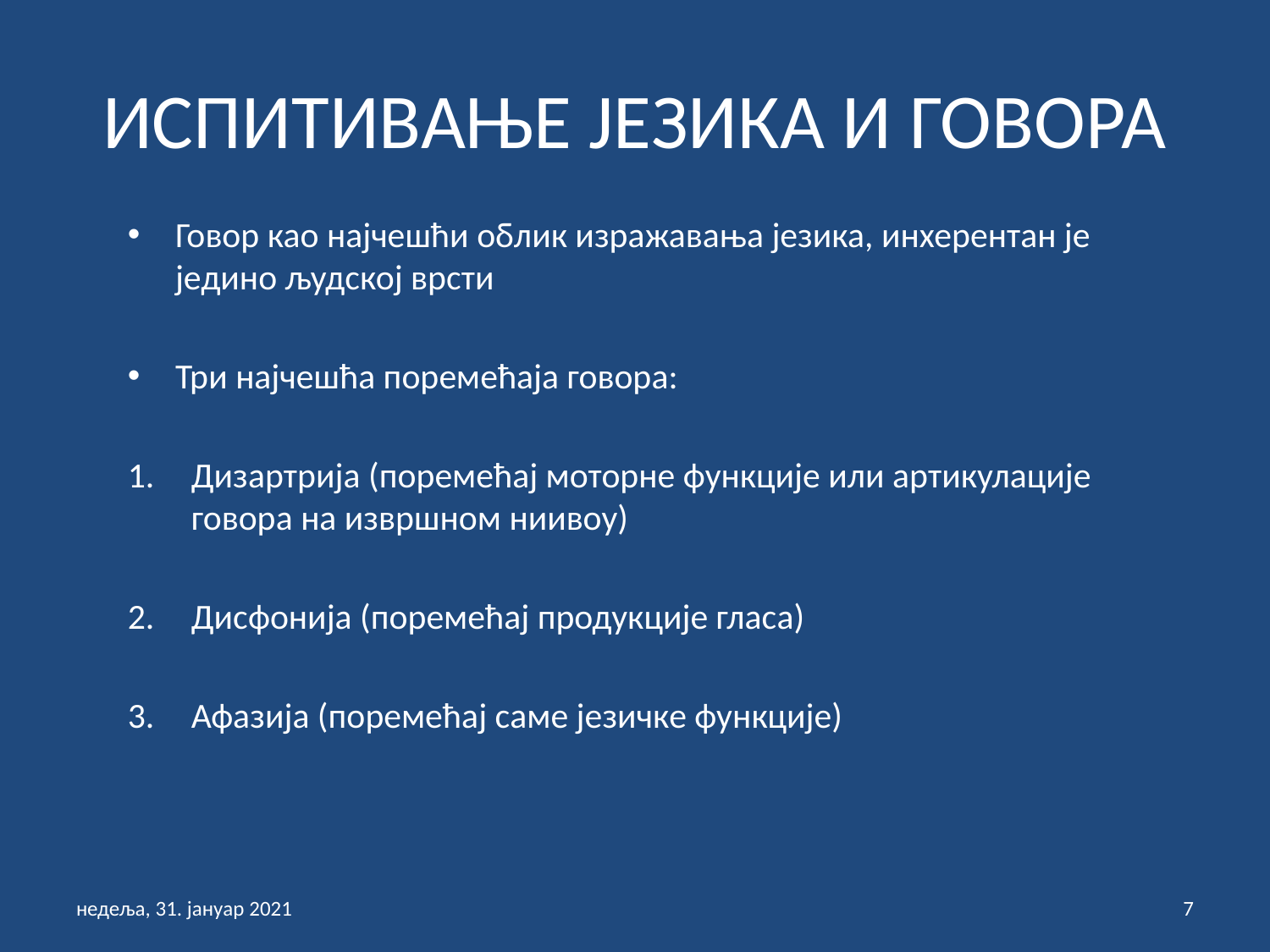

# ИСПИТИВАЊЕ ЈЕЗИКА И ГОВОРА
Говор као најчешћи облик изражавања језика, инхерентан је једино људској врсти

Три најчешћа поремећаја говора:

Дизартрија (поремећај моторне функције или артикулације говора на извршном ниивоу)

Дисфонија (поремећај продукције гласа)

Афазија (поремећај саме језичке функције)
недеља, 31. јануар 2021
7